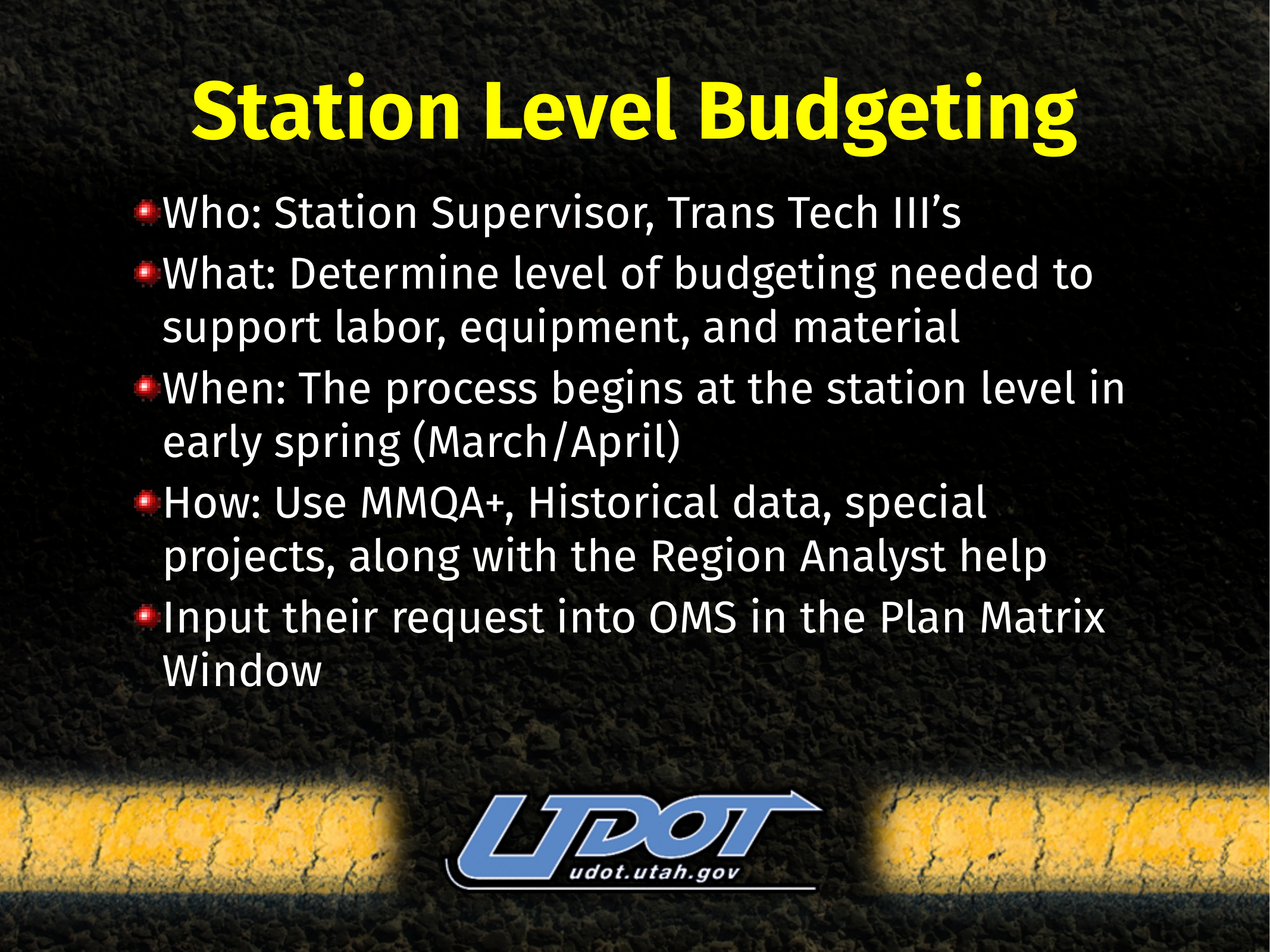

# Station Level Budgeting
Who: Station Supervisor, Trans Tech III’s
What: Determine level of budgeting needed to support labor, equipment, and material
When: The process begins at the station level in early spring (March/April)
How: Use MMQA+, Historical data, special projects, along with the Region Analyst help
Input their request into OMS in the Plan Matrix Window